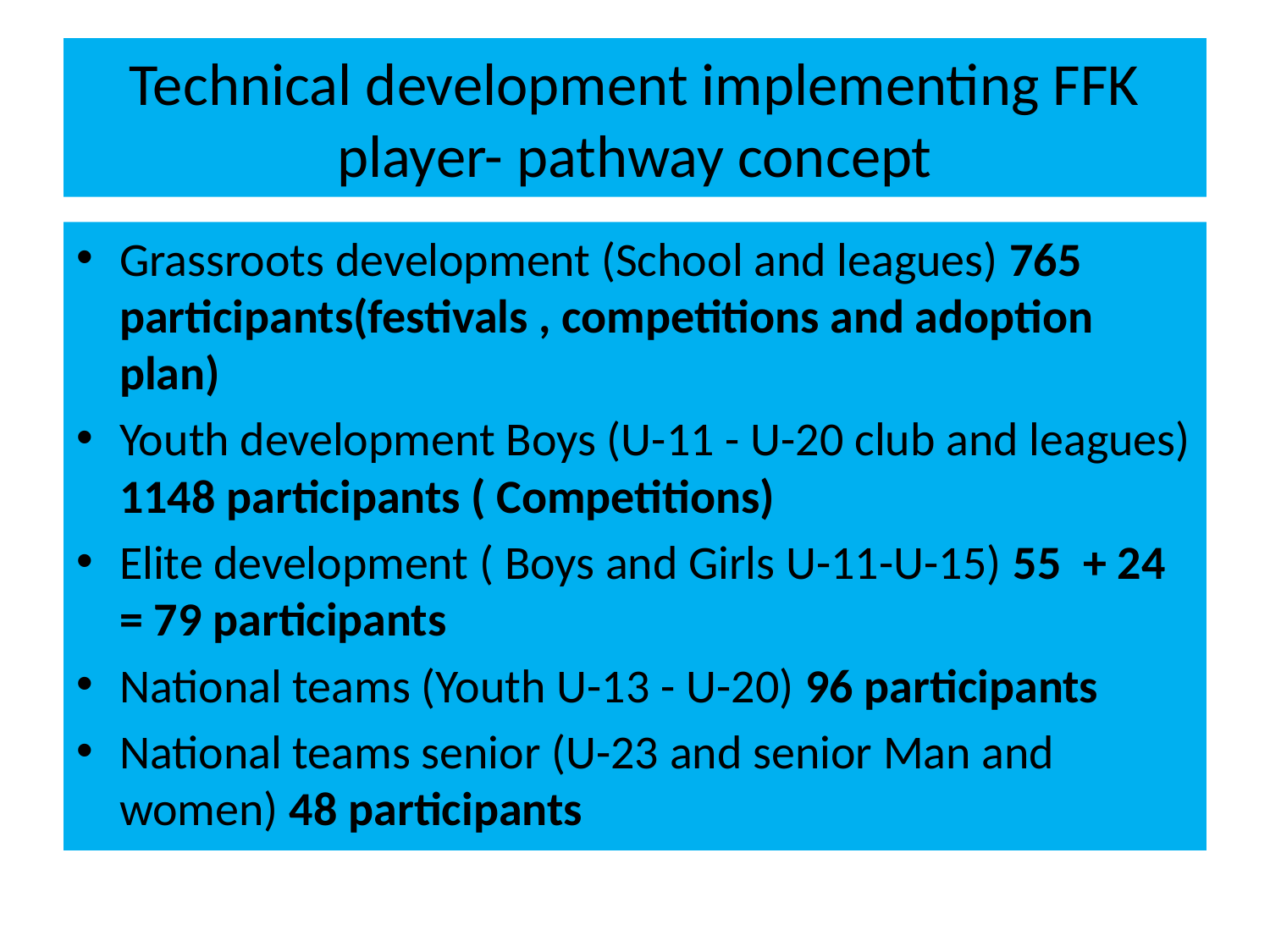

# Technical development implementing FFK player- pathway concept
Grassroots development (School and leagues) 765 participants(festivals , competitions and adoption plan)
Youth development Boys (U-11 - U-20 club and leagues) 1148 participants ( Competitions)
Elite development ( Boys and Girls U-11-U-15) 55  + 24 = 79 participants
National teams (Youth U-13 - U-20) 96 participants
National teams senior (U-23 and senior Man and women) 48 participants